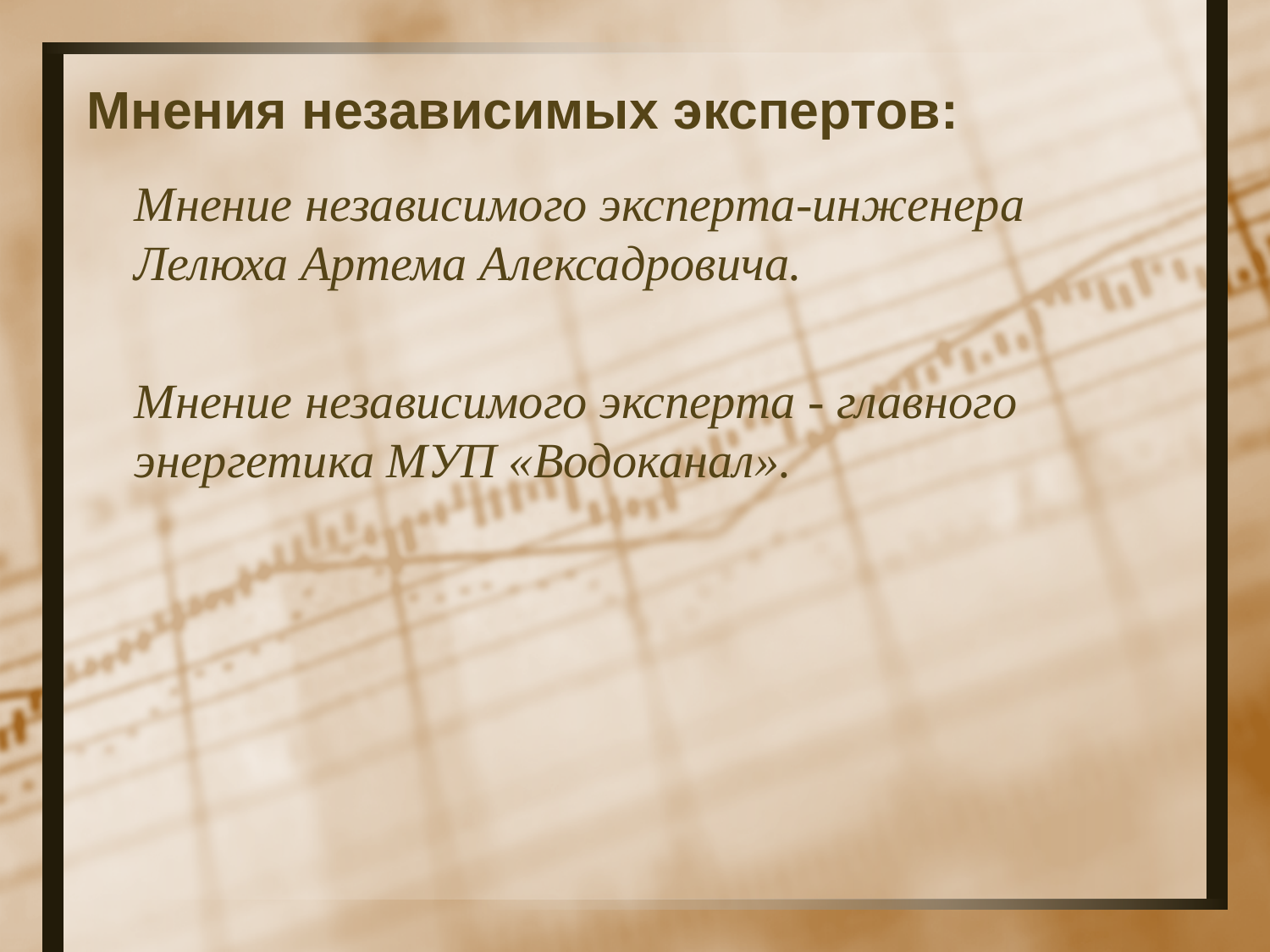

#
Мнения независимых экспертов:
	Мнение независимого эксперта-инженера  Лелюха Артема Алексадровича.

	Мнение независимого эксперта - главного энергетика МУП «Водоканал».